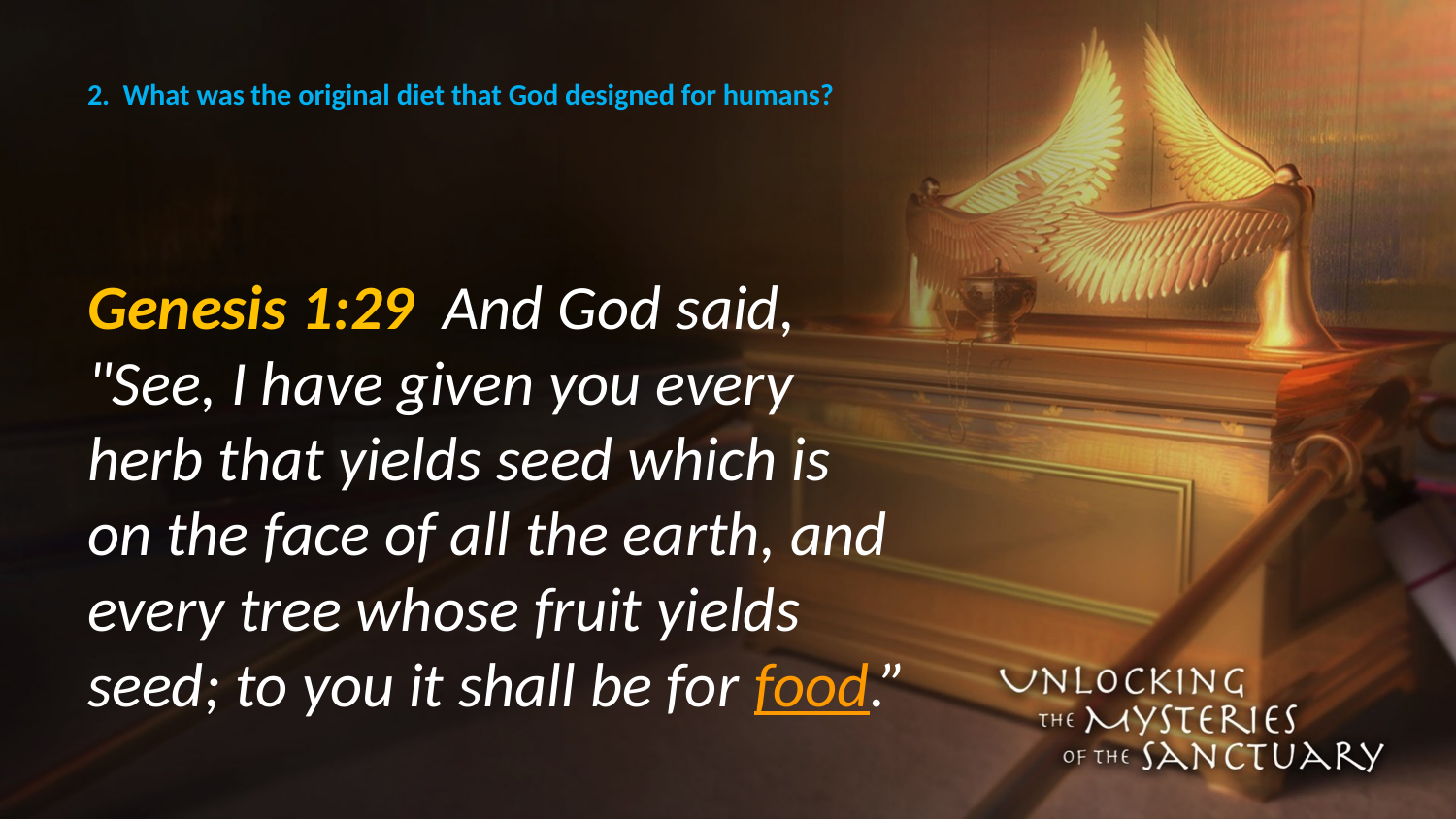

# 2.  What was the original diet that God designed for humans?

Genesis 1:29  And God said, "See, I have given you every herb that yields seed which is on the face of all the earth, and every tree whose fruit yields seed; to you it shall be for food.”